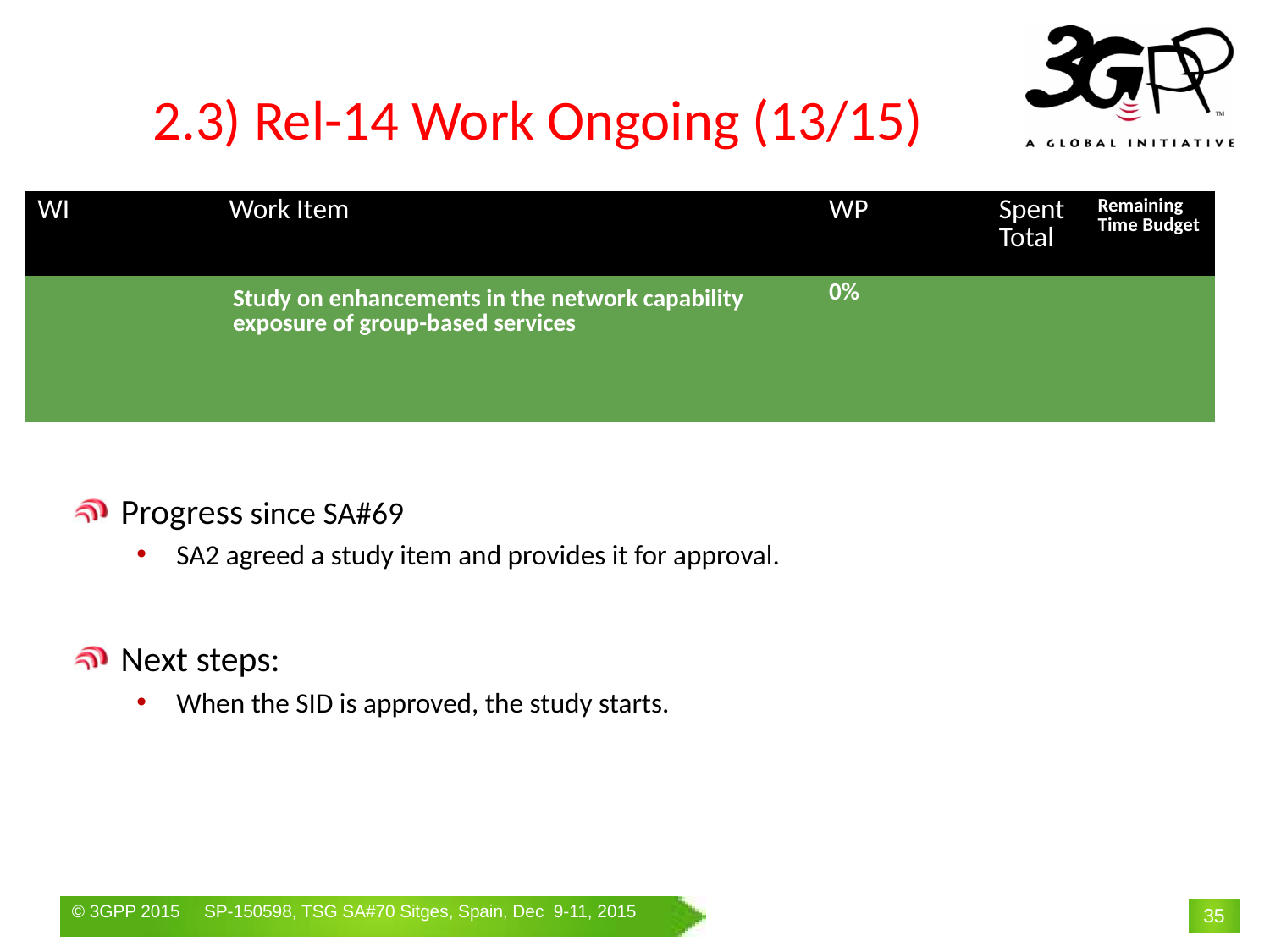

# 2.3) Rel-14 Work Ongoing (13/15)
| WI | Work Item | WP | Spent Total | Remaining Time Budget |
| --- | --- | --- | --- | --- |
|  | Study on enhancements in the network capability exposure of group-based services | 0% |  |  |
|  |  |  |  |  |
Progress since SA#69
SA2 agreed a study item and provides it for approval.

Next steps:
When the SID is approved, the study starts.